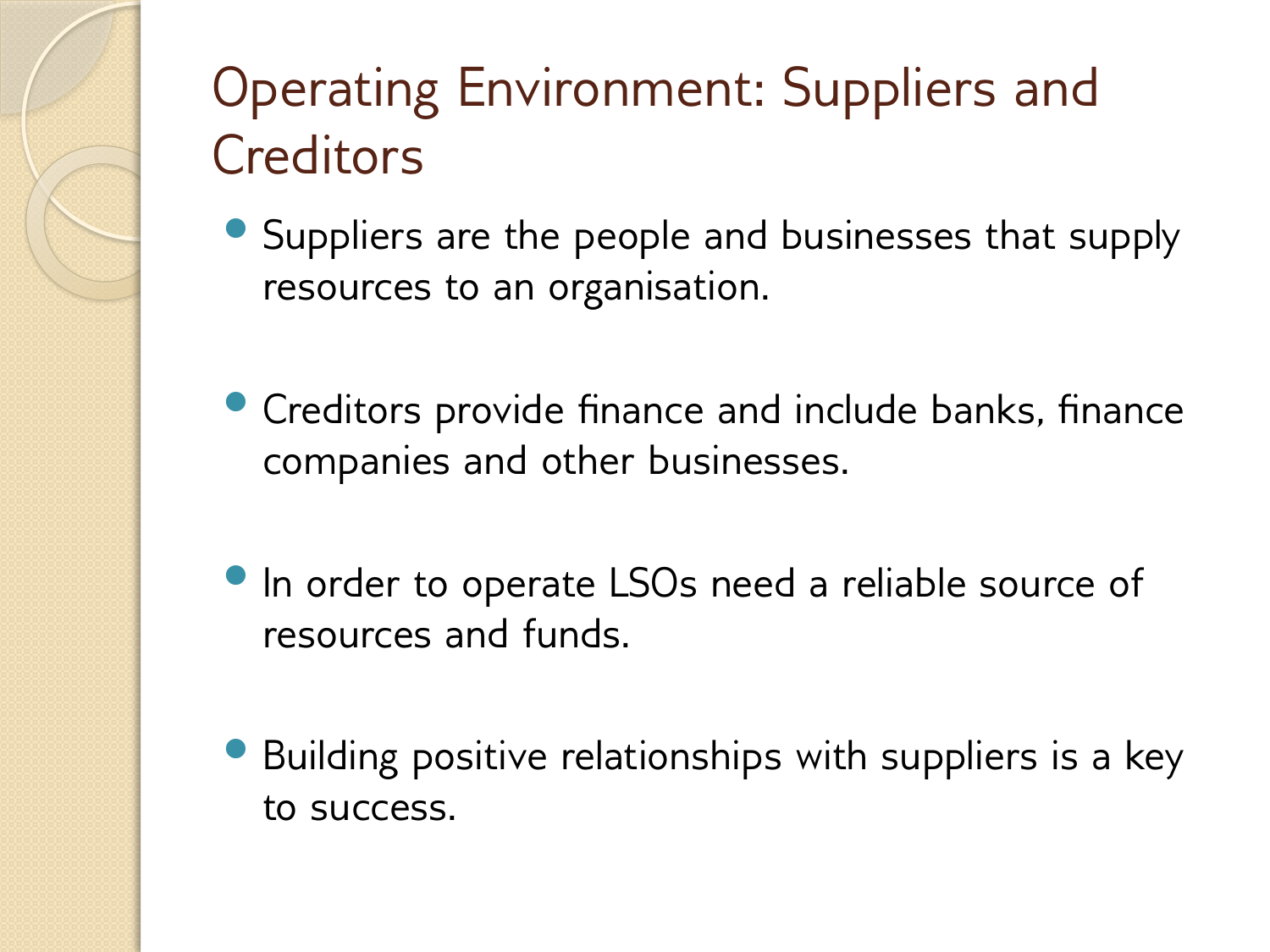

# Operating Environment: Suppliers and Creditors
Suppliers are the people and businesses that supply resources to an organisation.

Creditors provide finance and include banks, finance companies and other businesses.

In order to operate LSOs need a reliable source of resources and funds.

Building positive relationships with suppliers is a key to success.